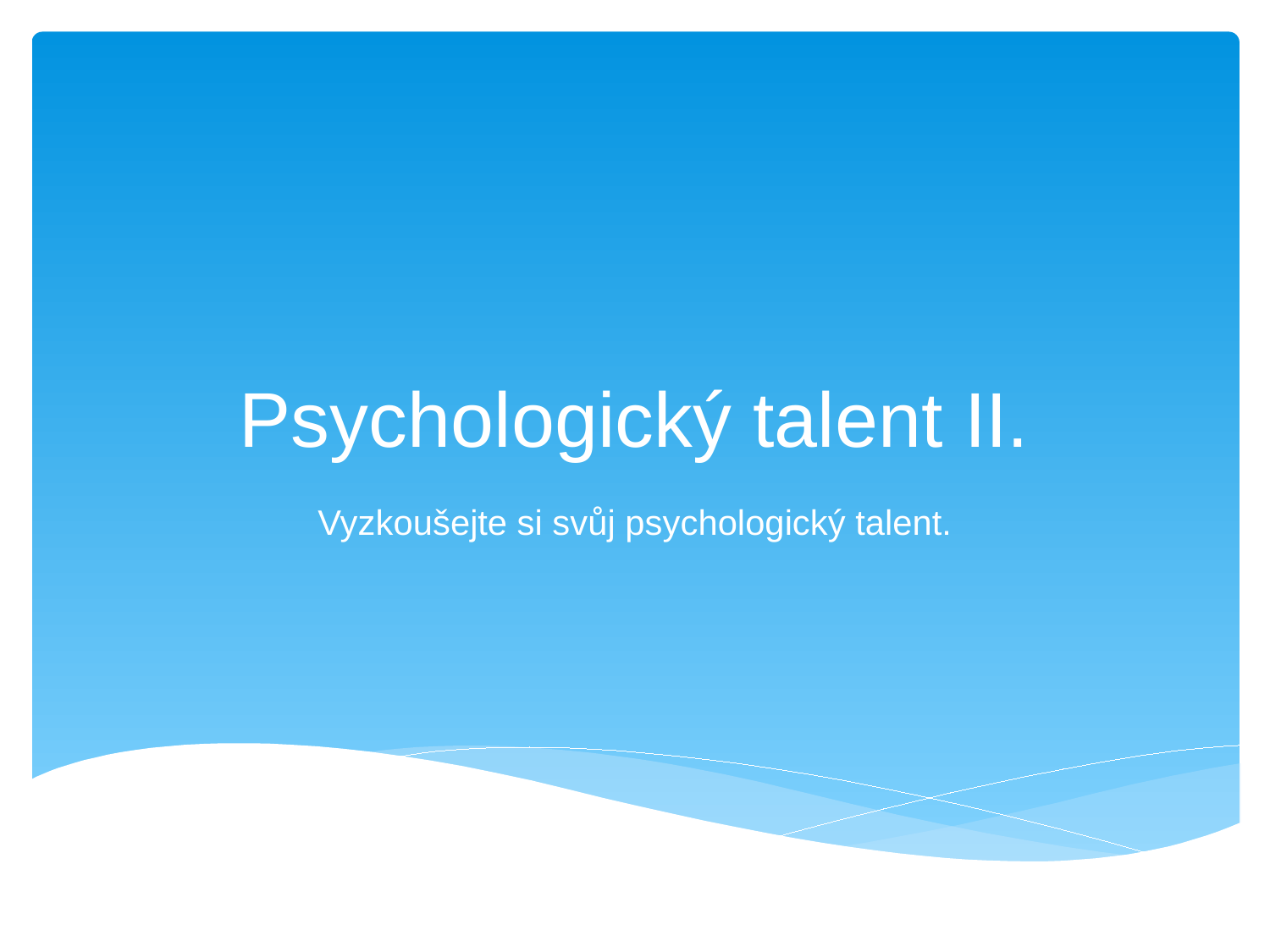

# Psychologický talent II.
Vyzkoušejte si svůj psychologický talent.